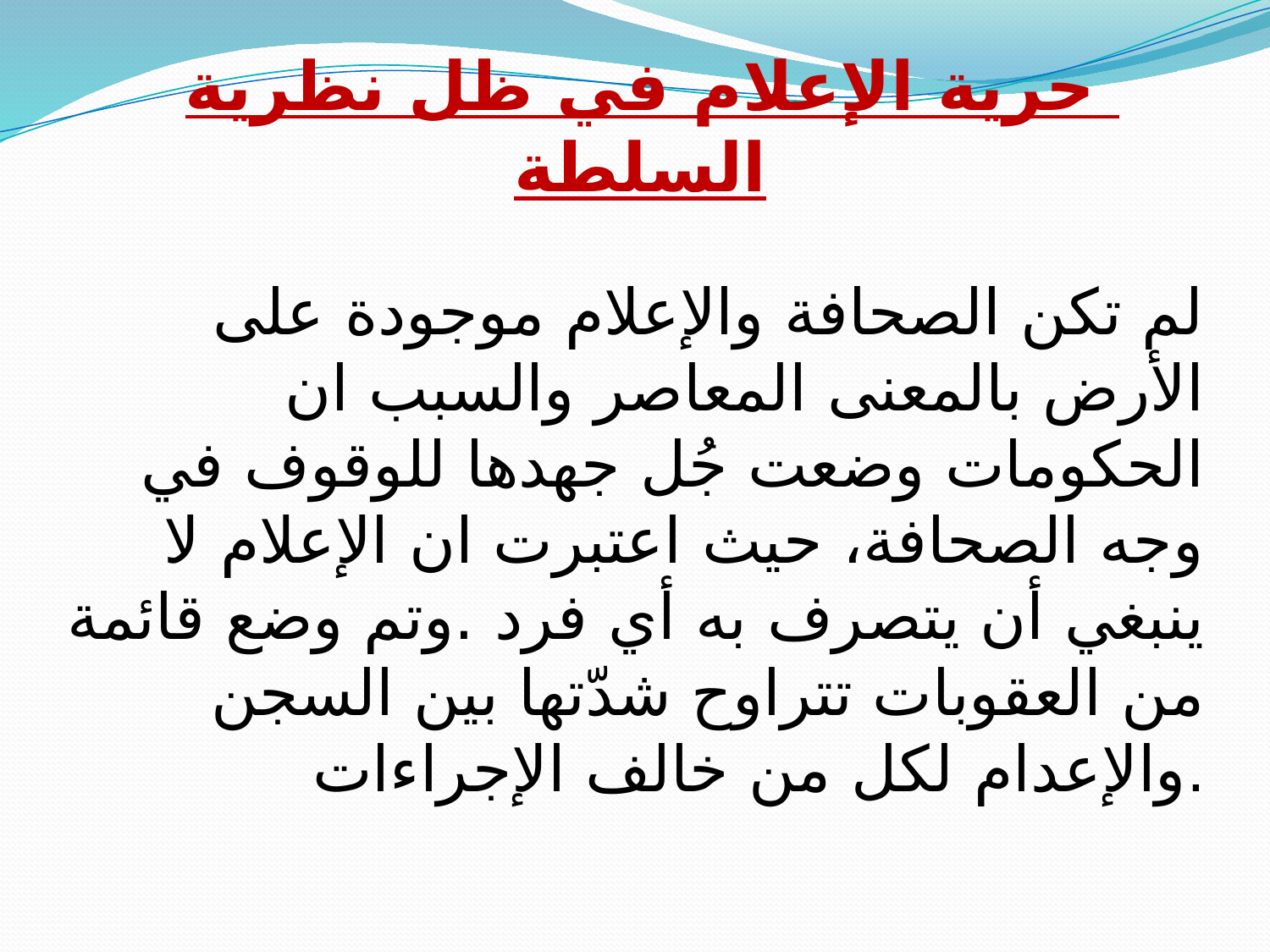

# حرية الإعلام في ظل نظرية السلطة
لم تكن الصحافة والإعلام موجودة على الأرض بالمعنى المعاصر والسبب ان الحكومات وضعت جُل جهدها للوقوف في وجه الصحافة، حيث اعتبرت ان الإعلام لا ينبغي أن يتصرف به أي فرد .وتم وضع قائمة من العقوبات تتراوح شدّتها بين السجن والإعدام لكل من خالف الإجراءات.